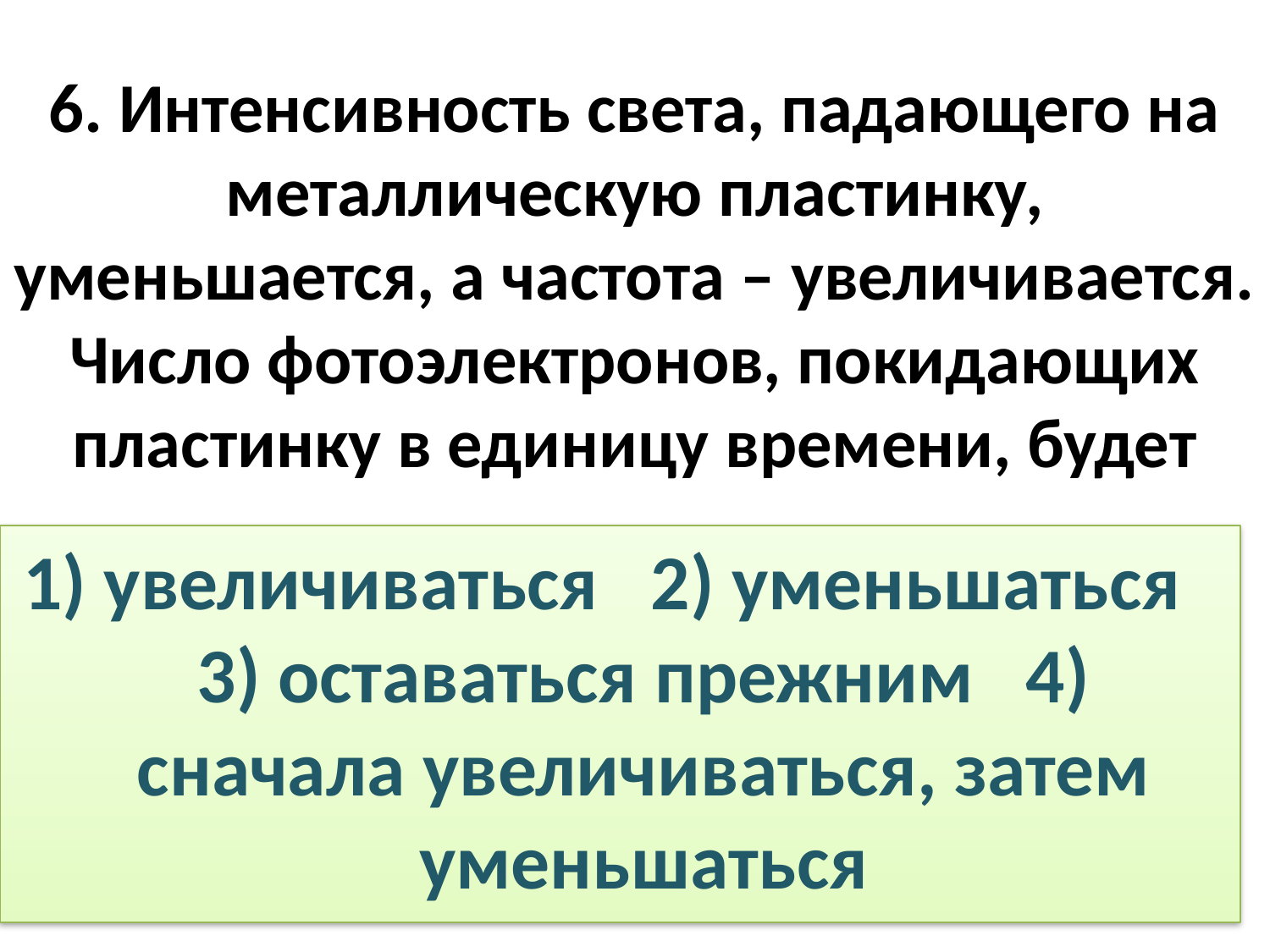

# 6. Интенсивность света, падающего на металлическую пластинку, уменьшается, а частота – увеличивается. Число фотоэлектронов, покидающих пластинку в единицу времени, будет
1) увеличиваться   2) уменьшаться   3) оставаться прежним   4) сначала увеличиваться, затем уменьшаться